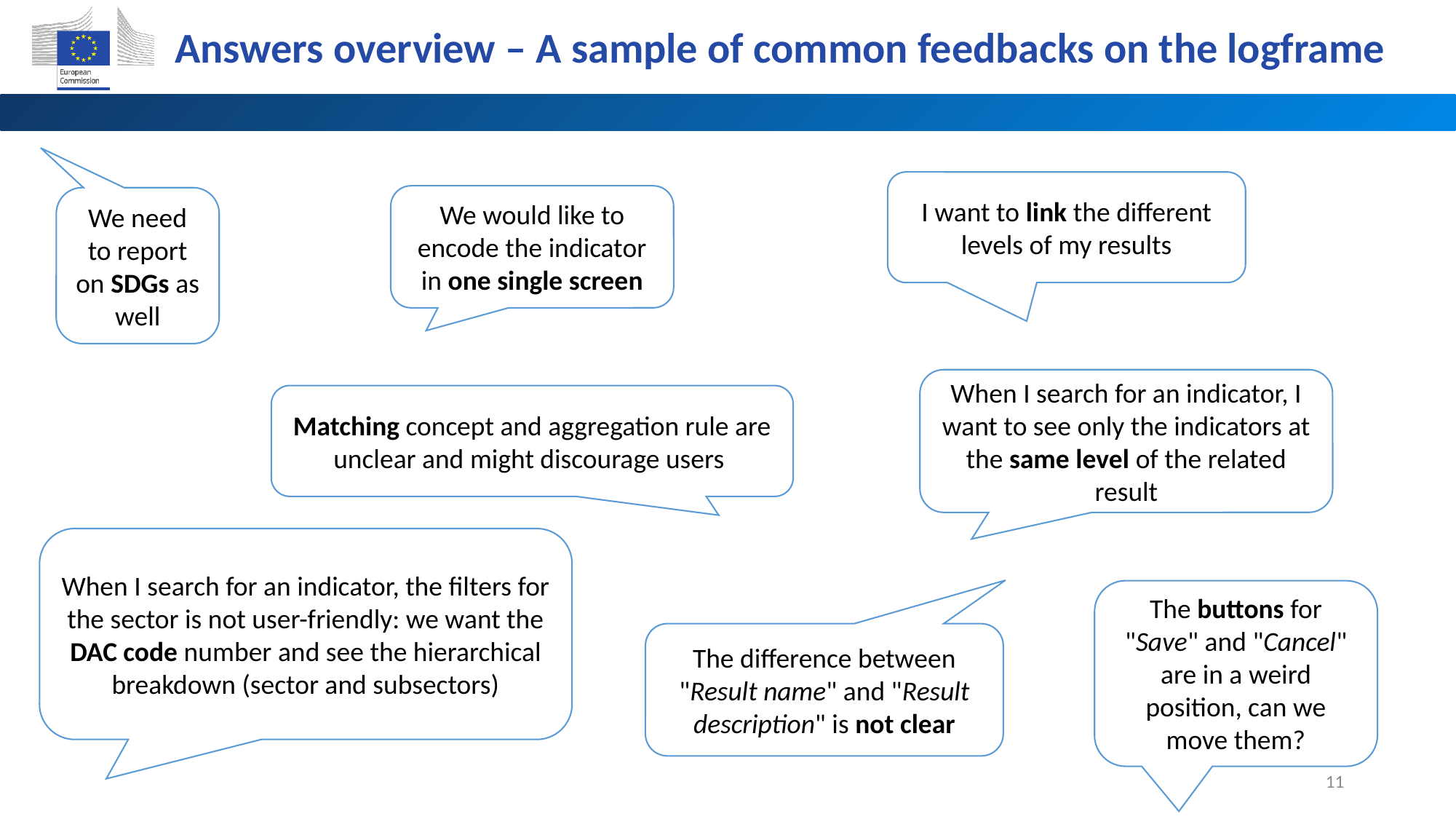

Answers overview – A sample of common feedbacks on the logframe
I want to link the different levels of my results
We would like to encode the indicator in one single screen
We need to report on SDGs as well
When I search for an indicator, I want to see only the indicators at the same level of the related result
Matching concept and aggregation rule are unclear and might discourage users
When I search for an indicator, the filters for the sector is not user-friendly: we want the DAC code number and see the hierarchical breakdown (sector and subsectors)
The buttons for "Save" and "Cancel" are in a weird position, can we move them?
The difference between "Result name" and "Result description" is not clear
11